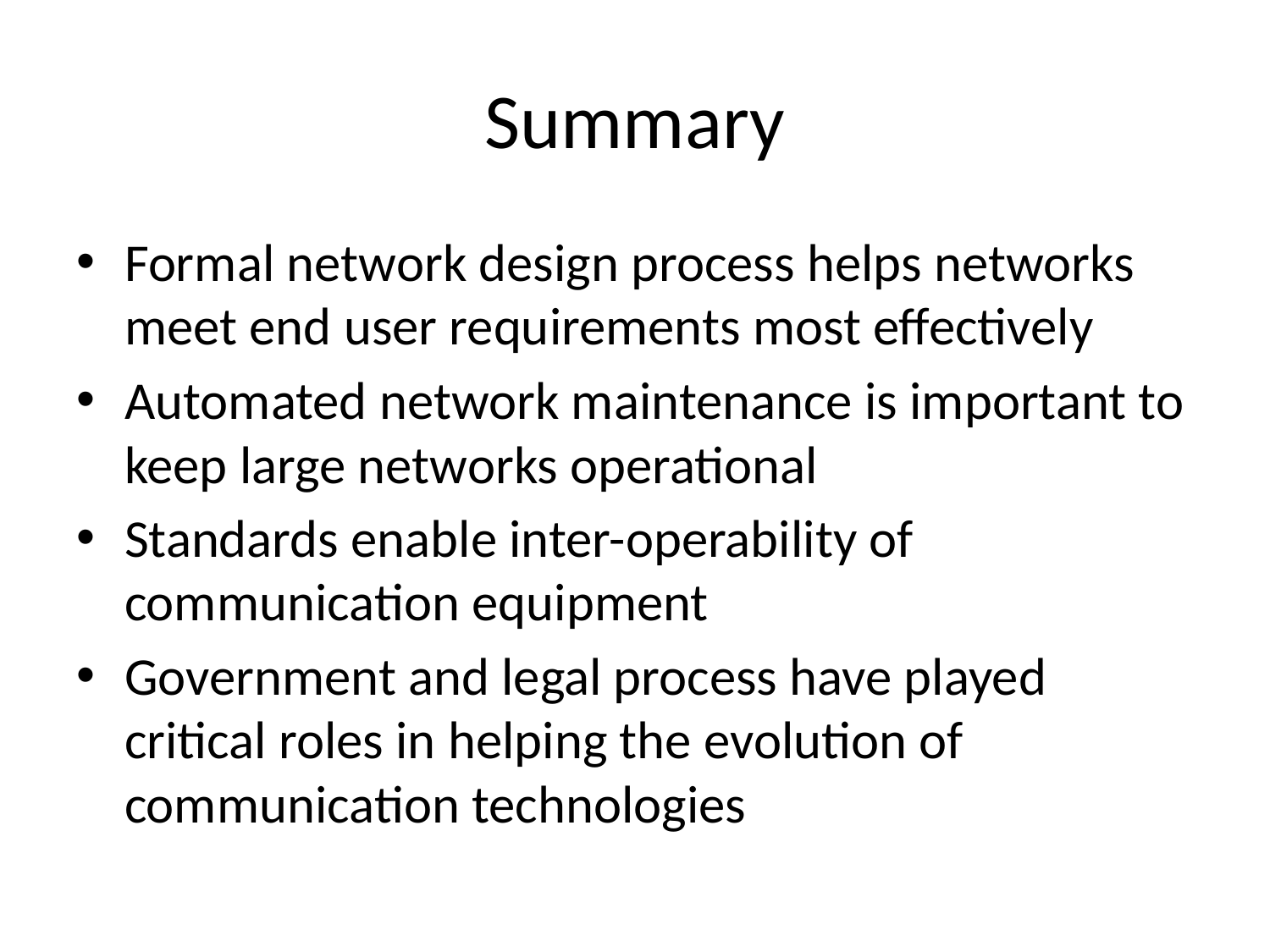

# Summary
Formal network design process helps networks meet end user requirements most effectively
Automated network maintenance is important to keep large networks operational
Standards enable inter-operability of communication equipment
Government and legal process have played critical roles in helping the evolution of communication technologies